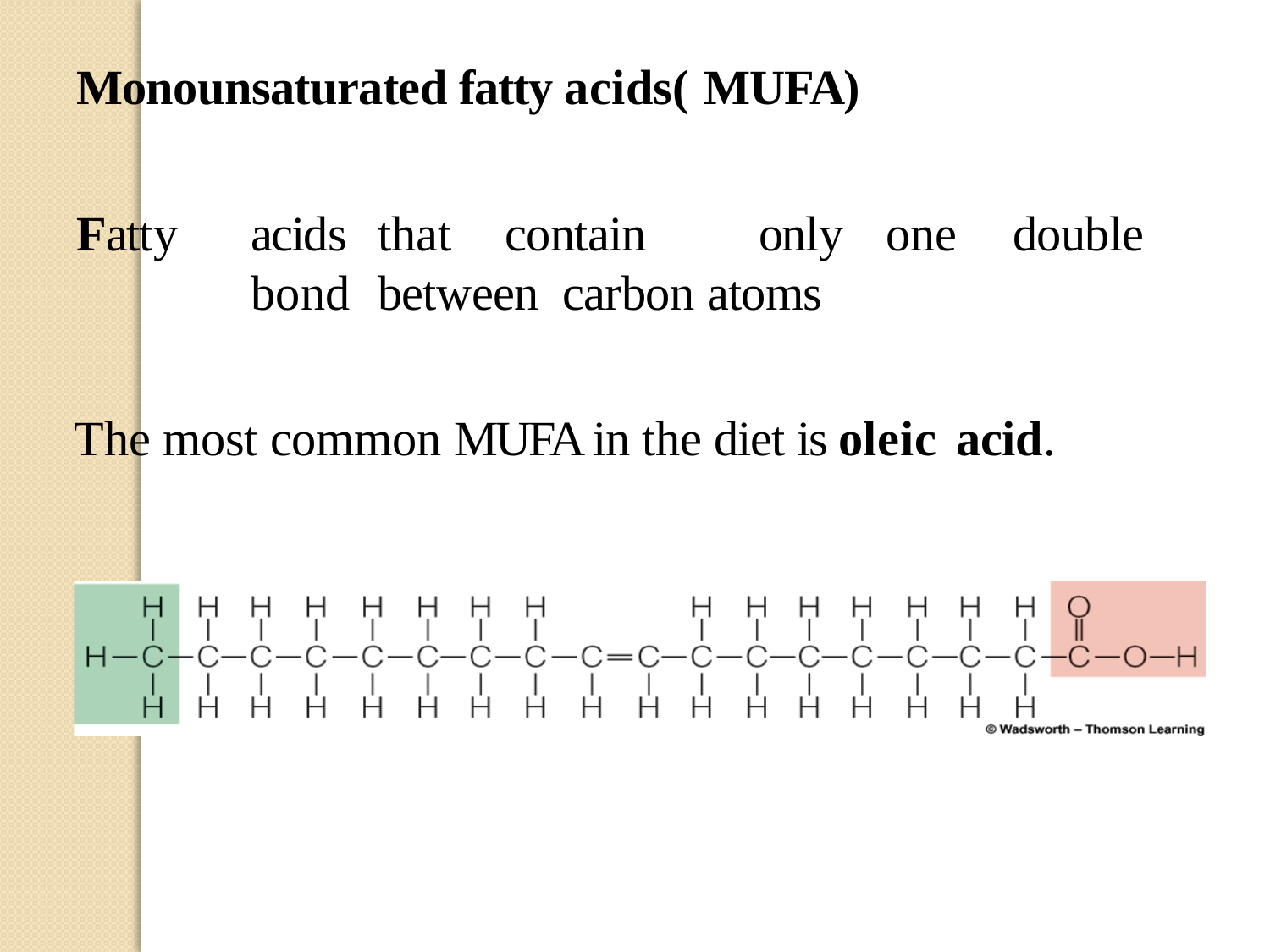

Monounsaturated fatty acids( MUFA)

Fatty	acids	that	contain	only	one	double	bond	between  carbon atoms

The most common MUFA in the diet is oleic acid.